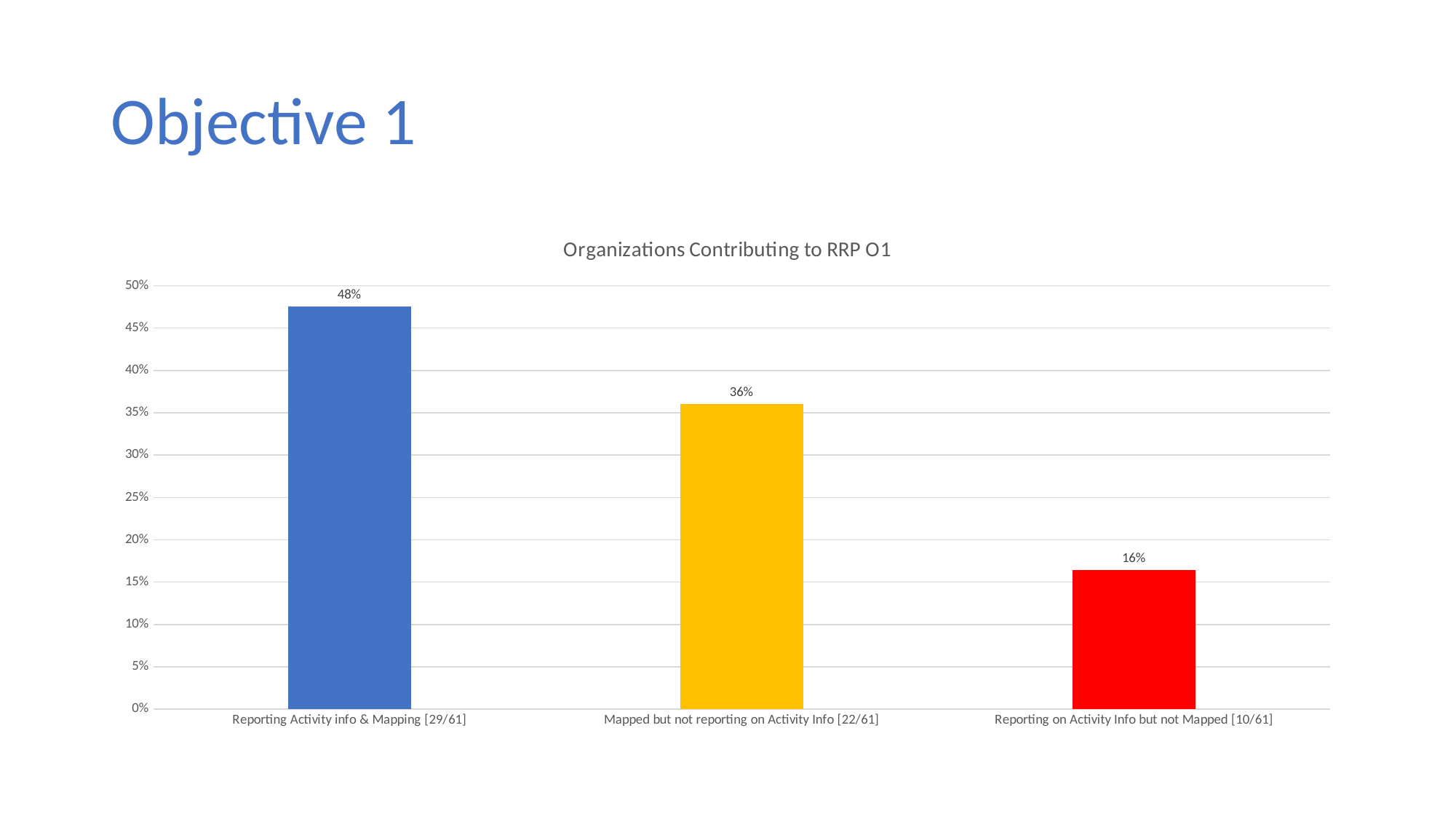

# Objective 1

### Chart: Organizations Contributing to RRP O1

| Category |  |
|---|---|
| Reporting Activity info & Mapping [29/61] | 0.47540983606557374 |
| Mapped but not reporting on Activity Info [22/61] | 0.36065573770491804 |
| Reporting on Activity Info but not Mapped [10/61] | 0.16393442622950818 |